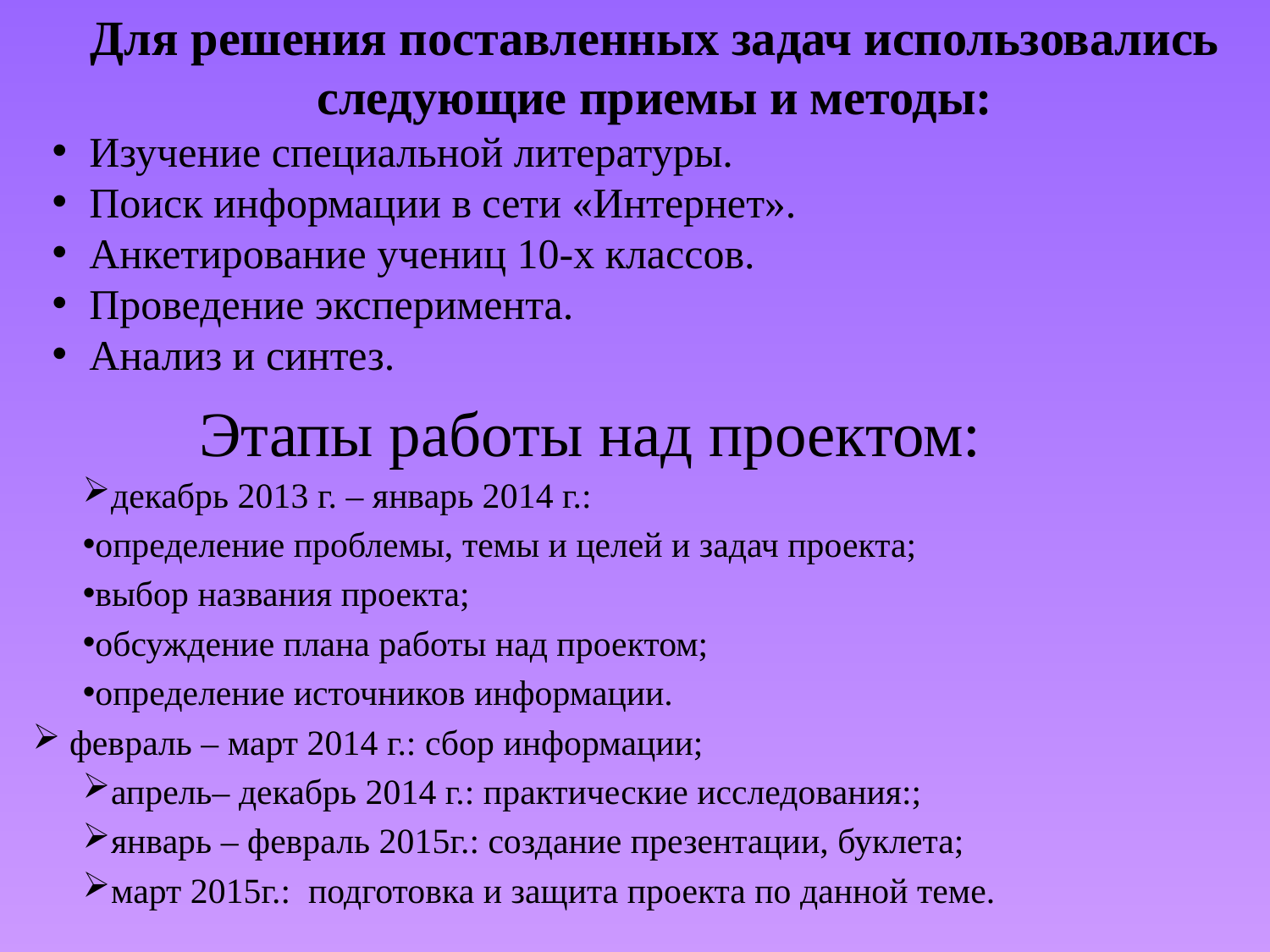

Для решения поставленных задач использовались следующие приемы и методы:
Изучение специальной литературы.
Поиск информации в сети «Интернет».
Анкетирование учениц 10-х классов.
Проведение эксперимента.
Анализ и синтез.
# Этапы работы над проектом:
декабрь 2013 г. – январь 2014 г.:
определение проблемы, темы и целей и задач проекта;
выбор названия проекта;
обсуждение плана работы над проектом;
определение источников информации.
 февраль – март 2014 г.: сбор информации;
апрель– декабрь 2014 г.: практические исследования:;
январь – февраль 2015г.: создание презентации, буклета;
март 2015г.:  подготовка и защита проекта по данной теме.